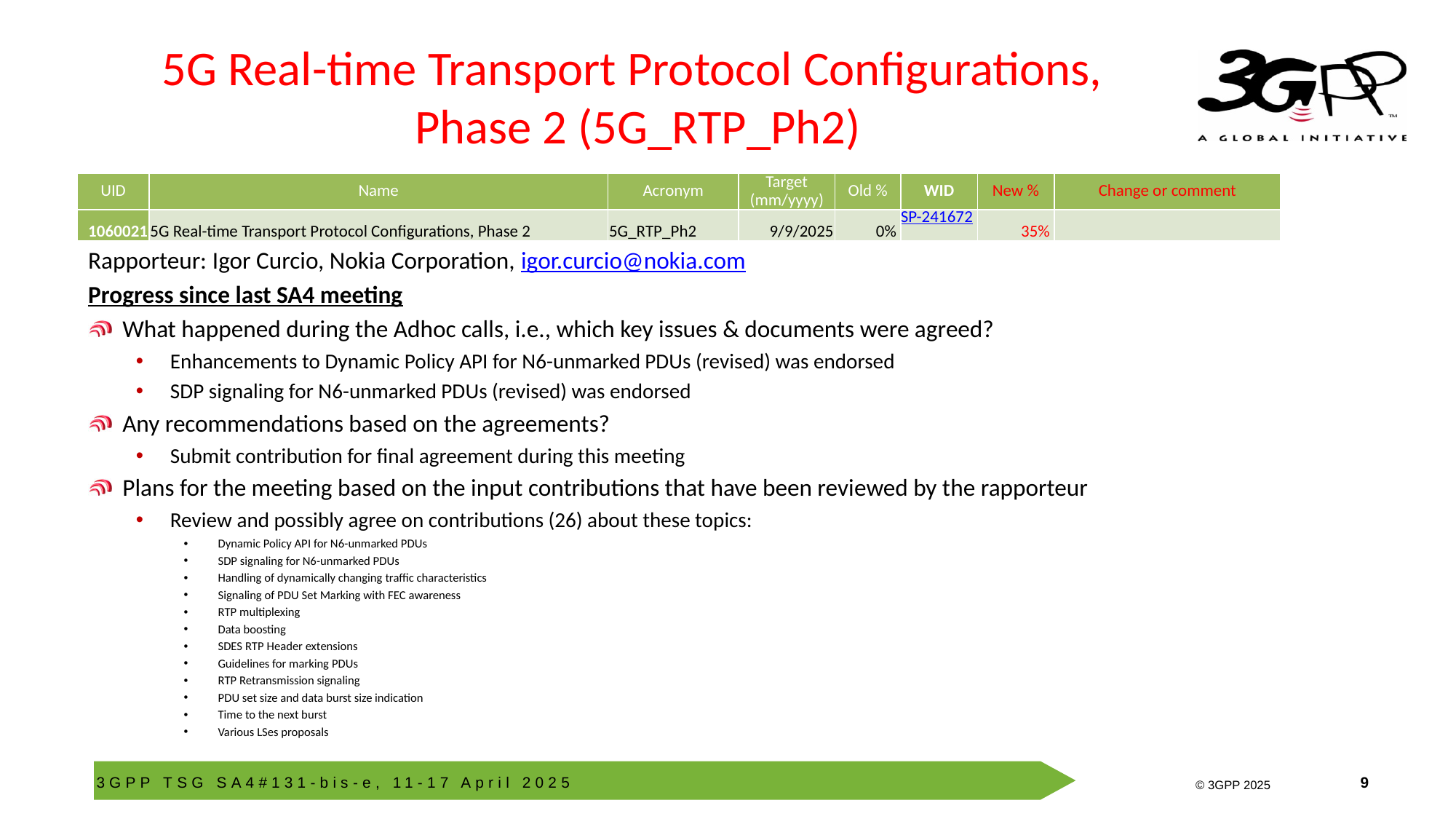

# 5G Real-time Transport Protocol Configurations, Phase 2 (5G_RTP_Ph2)
| UID | Name | Acronym | Target (mm/yyyy) | Old % | WID | New % | Change or comment |
| --- | --- | --- | --- | --- | --- | --- | --- |
| 1060021 | 5G Real-time Transport Protocol Configurations, Phase 2 | 5G\_RTP\_Ph2 | 9/9/2025 | 0% | SP-241672 | 35% |  |
Rapporteur: Igor Curcio, Nokia Corporation, igor.curcio@nokia.com
Progress since last SA4 meeting
What happened during the Adhoc calls, i.e., which key issues & documents were agreed?
Enhancements to Dynamic Policy API for N6-unmarked PDUs (revised) was endorsed
SDP signaling for N6-unmarked PDUs (revised) was endorsed
Any recommendations based on the agreements?
Submit contribution for final agreement during this meeting
Plans for the meeting based on the input contributions that have been reviewed by the rapporteur
Review and possibly agree on contributions (26) about these topics:
Dynamic Policy API for N6-unmarked PDUs
SDP signaling for N6-unmarked PDUs
Handling of dynamically changing traffic characteristics
Signaling of PDU Set Marking with FEC awareness
RTP multiplexing
Data boosting
SDES RTP Header extensions
Guidelines for marking PDUs
RTP Retransmission signaling
PDU set size and data burst size indication
Time to the next burst
Various LSes proposals